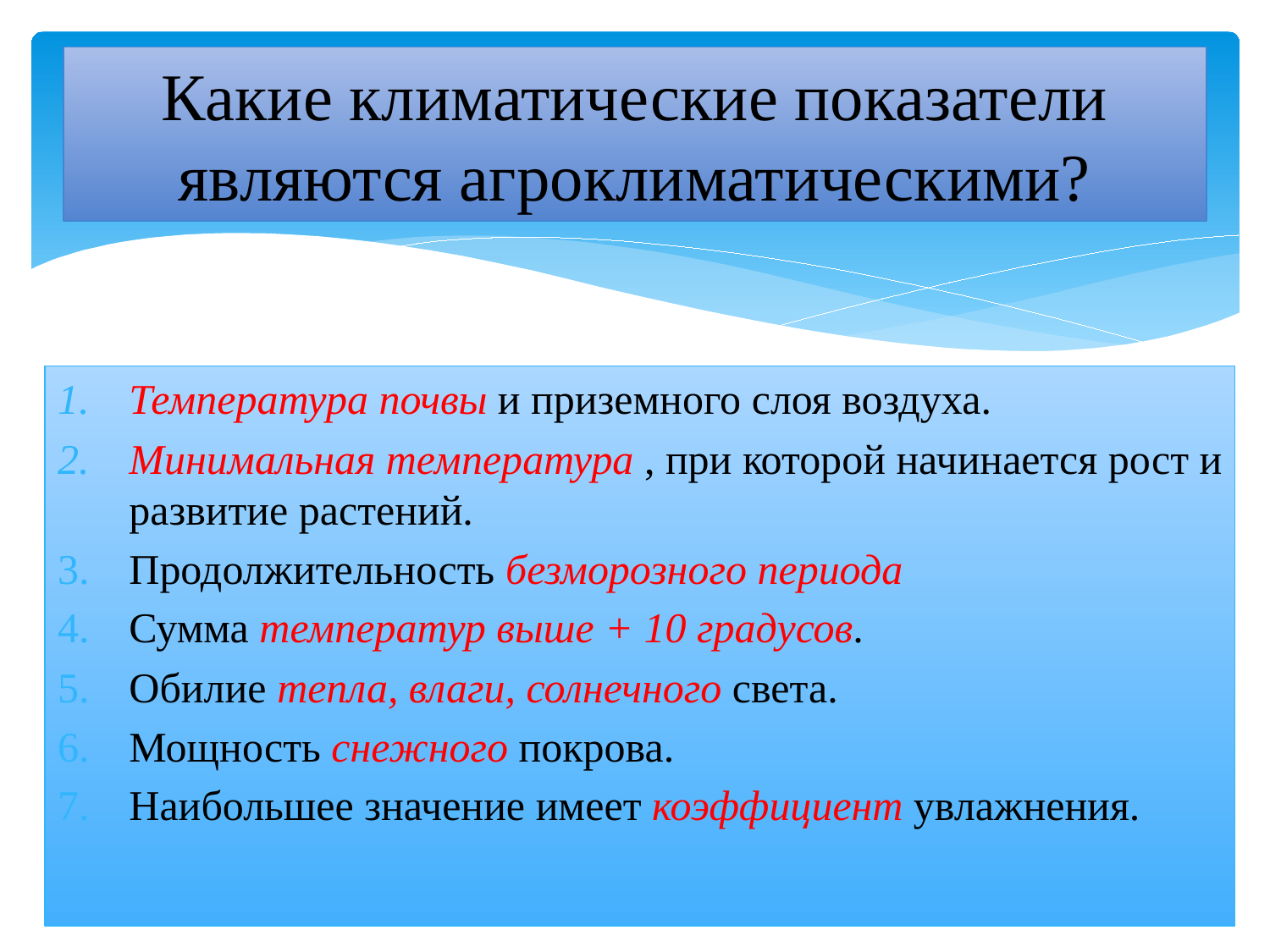

# Какие климатические показатели являются агроклиматическими?
Температура почвы и приземного слоя воздуха.
Минимальная температура , при которой начинается рост и развитие растений.
Продолжительность безморозного периода
Сумма температур выше + 10 градусов.
Обилие тепла, влаги, солнечного света.
Мощность снежного покрова.
Наибольшее значение имеет коэффициент увлажнения.